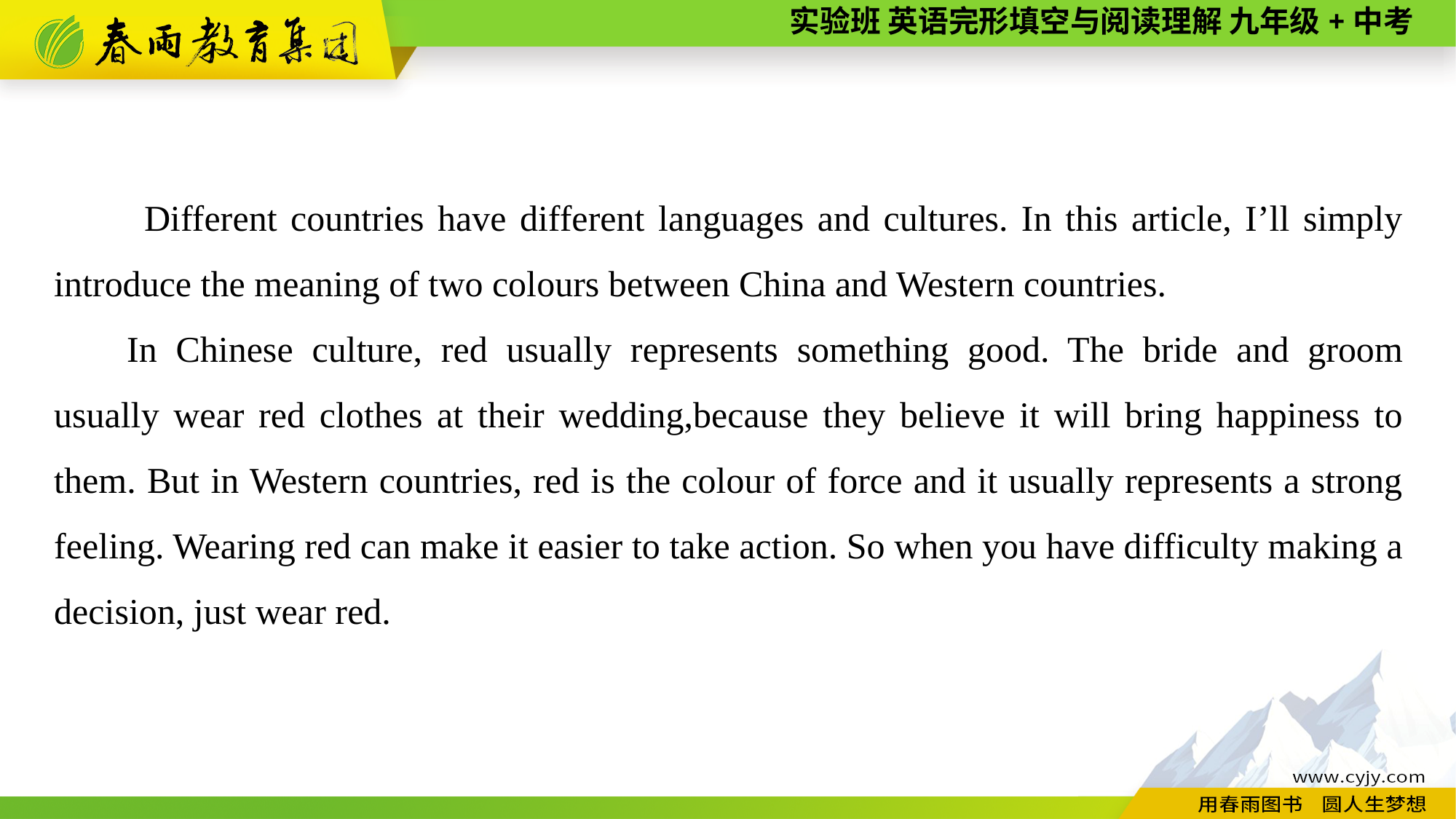

Different countries have different languages and cultures. In this article, I’ll simply introduce the meaning of two colours between China and Western countries.
In Chinese culture, red usually represents something good. The bride and groom usually wear red clothes at their wedding,because they believe it will bring happiness to them. But in Western countries, red is the colour of force and it usually represents a strong feeling. Wearing red can make it easier to take action. So when you have difficulty making a decision, just wear red.